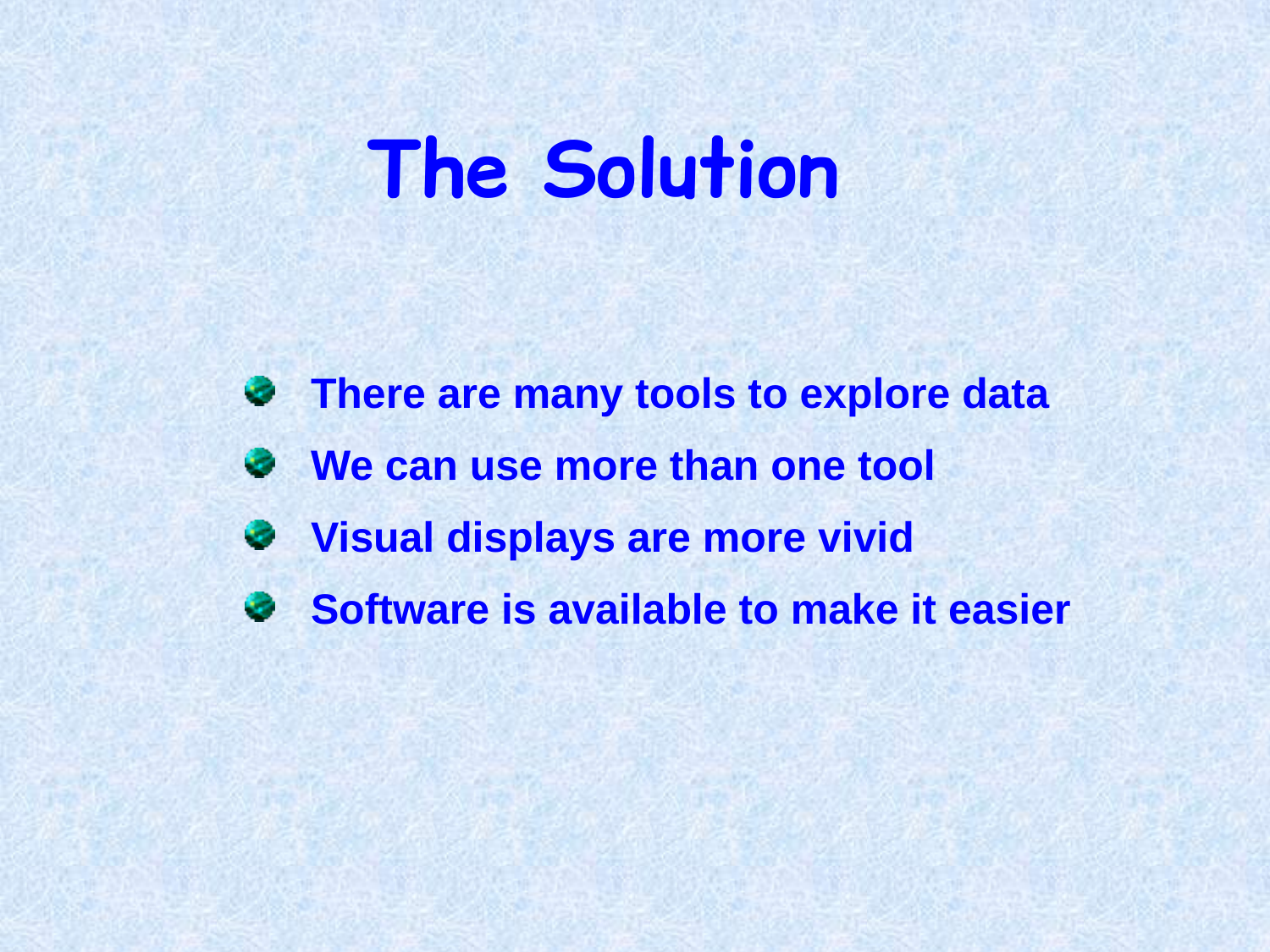

# The Solution
   There are many tools to explore data
   We can use more than one tool
   Visual displays are more vivid
   Software is available to make it easier